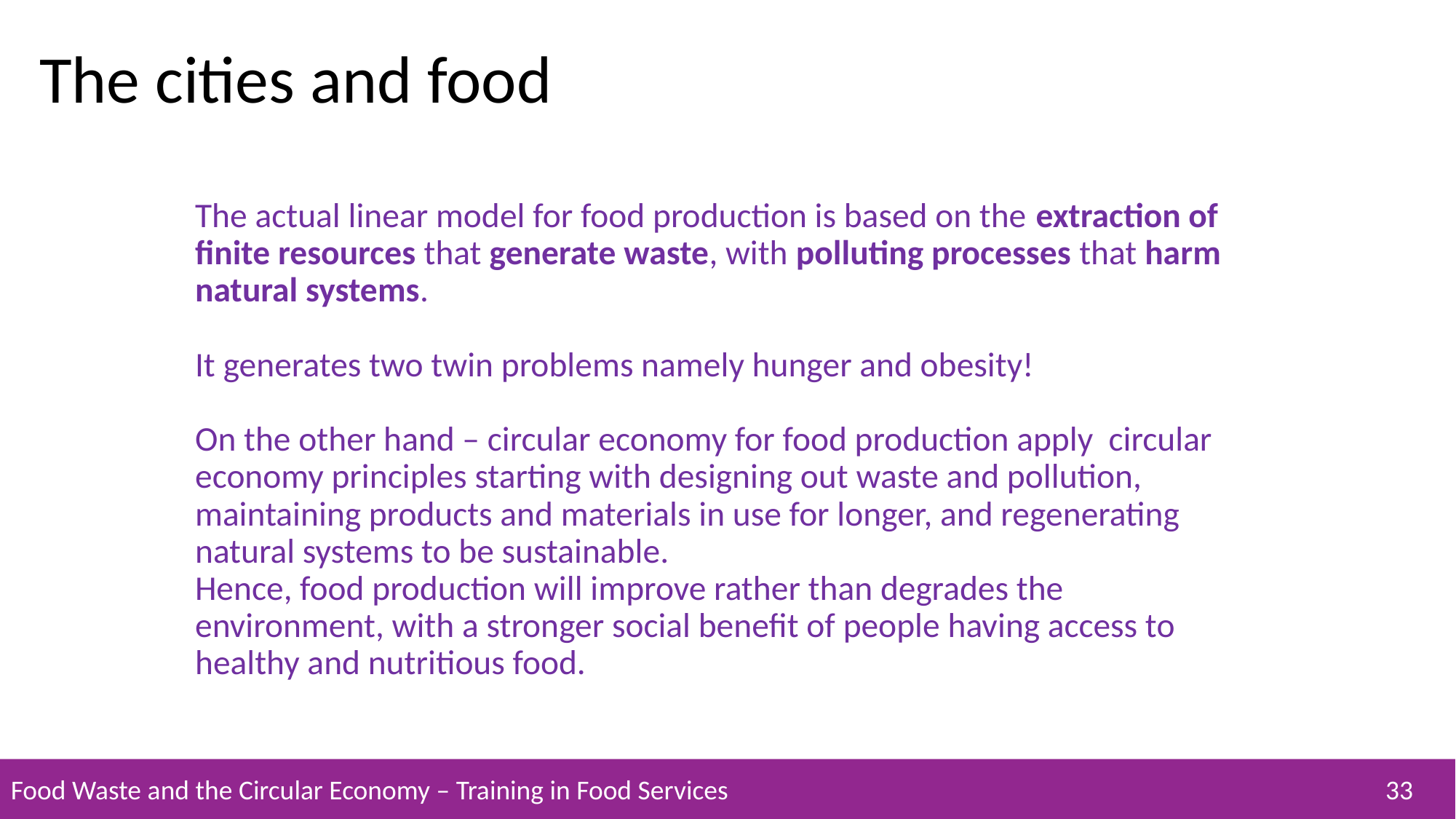

The cities and food

The actual linear model for food production is based on the extraction of finite resources that generate waste, with polluting processes that harm natural systems.

It generates two twin problems namely hunger and obesity!

On the other hand – circular economy for food production apply  circular economy principles starting with designing out waste and pollution, maintaining products and materials in use for longer, and regenerating natural systems to be sustainable.
Hence, food production will improve rather than degrades the environment, with a stronger social benefit of people having access to healthy and nutritious food.